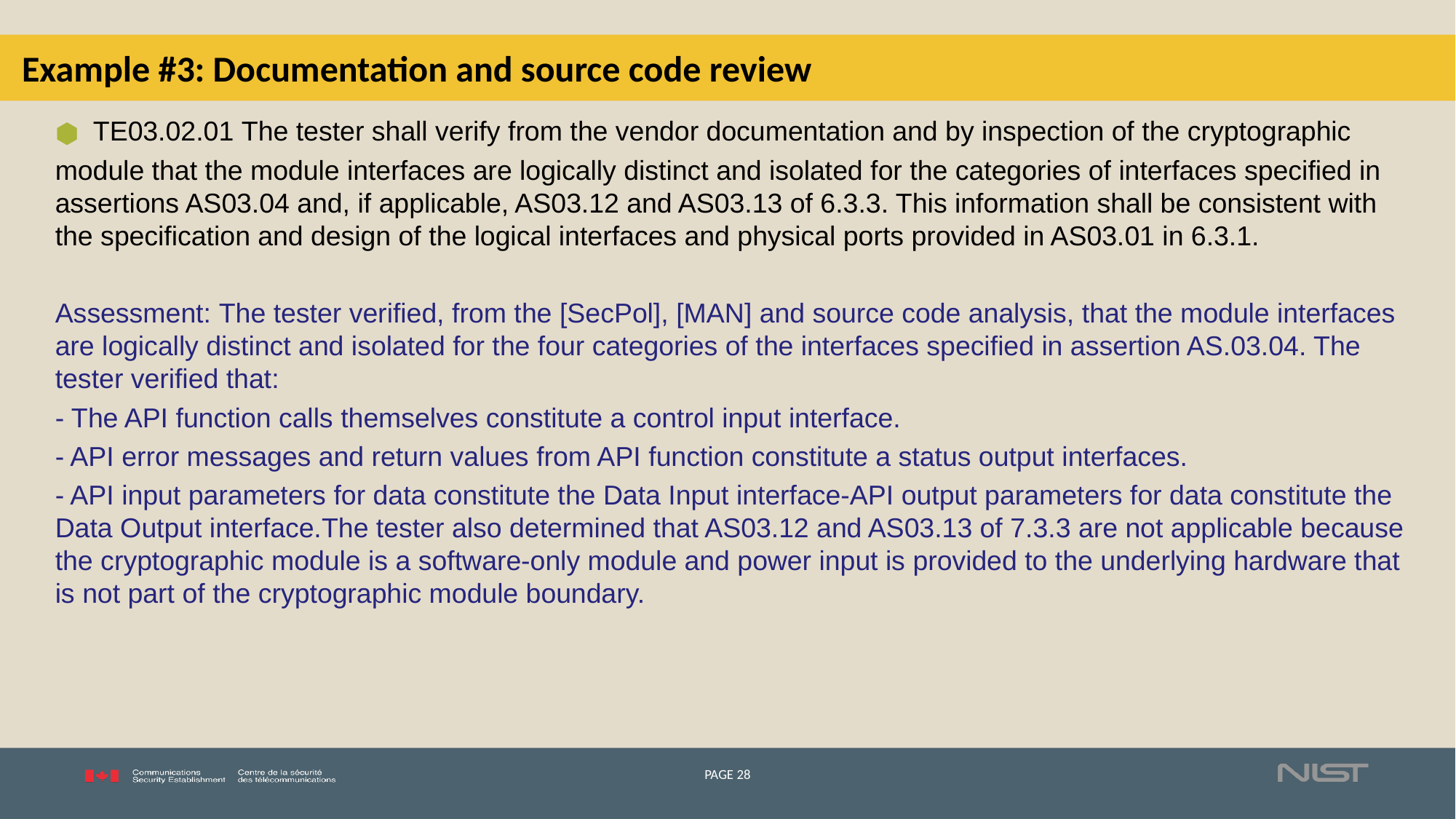

# Example #3: Documentation and source code review
TE03.02.01 The tester shall verify from the vendor documentation and by inspection of the cryptographic
module that the module interfaces are logically distinct and isolated for the categories of interfaces specified in assertions AS03.04 and, if applicable, AS03.12 and AS03.13 of 6.3.3. This information shall be consistent with the specification and design of the logical interfaces and physical ports provided in AS03.01 in 6.3.1.

Assessment: The tester verified, from the [SecPol], [MAN] and source code analysis, that the module interfaces are logically distinct and isolated for the four categories of the interfaces specified in assertion AS.03.04. The tester verified that:
- The API function calls themselves constitute a control input interface.
- API error messages and return values from API function constitute a status output interfaces.
- API input parameters for data constitute the Data Input interface-API output parameters for data constitute the Data Output interface.The tester also determined that AS03.12 and AS03.13 of 7.3.3 are not applicable because the cryptographic module is a software-only module and power input is provided to the underlying hardware that is not part of the cryptographic module boundary.